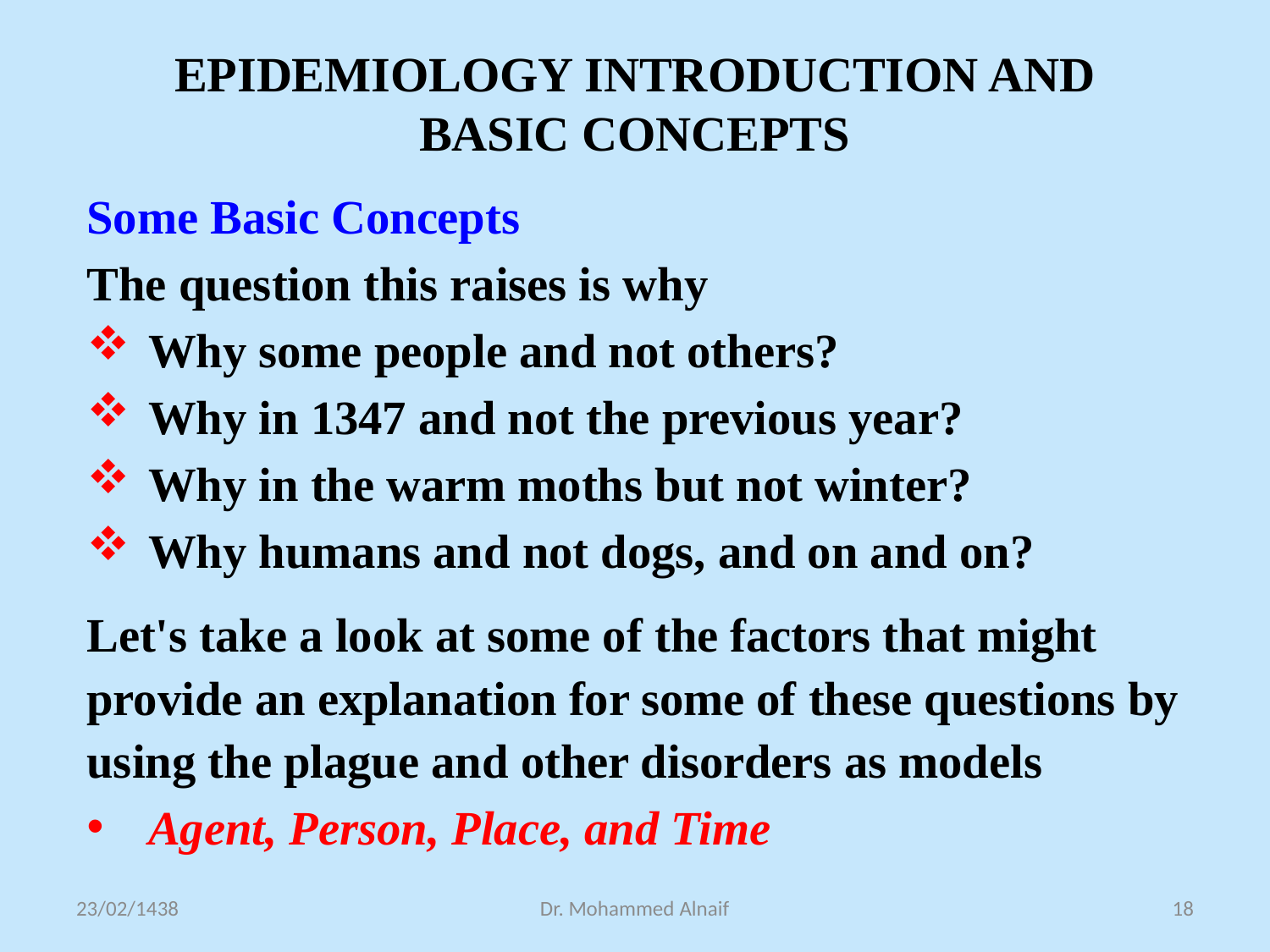

# EPIDEMIOLOGY INTRODUCTION AND BASIC CONCEPTS
Some Basic Concepts
The question this raises is why
Why some people and not others?
Why in 1347 and not the previous year?
Why in the warm moths but not winter?
Why humans and not dogs, and on and on?
Let's take a look at some of the factors that might provide an explanation for some of these questions by using the plague and other disorders as models
Agent, Person, Place, and Time
23/02/1438
Dr. Mohammed Alnaif
18